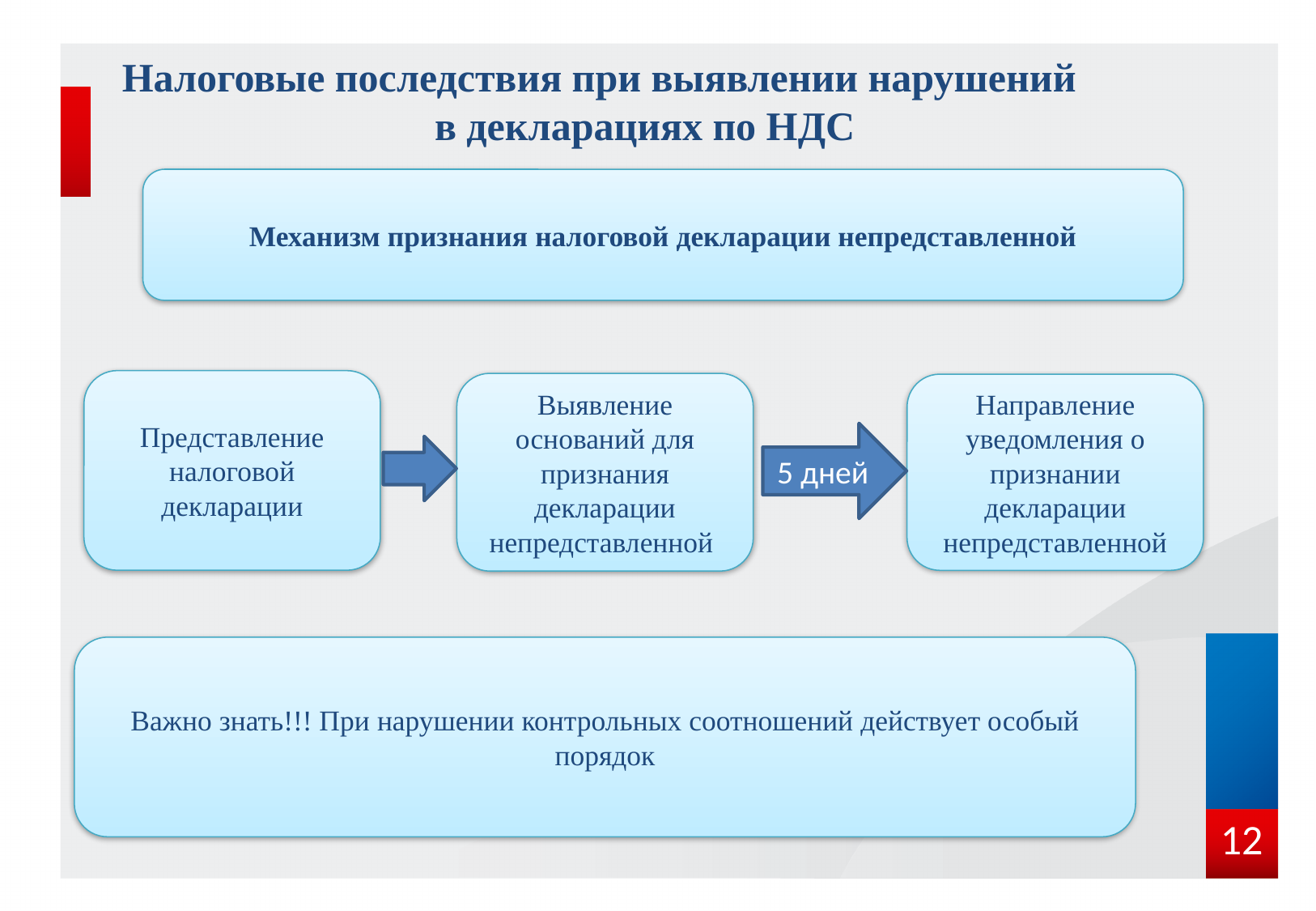

Налоговые последствия при выявлении нарушений          в декларациях по НДС
Механизм признания налоговой декларации непредставленной
Представление налоговой декларации
Выявление оснований для признания декларации непредставленной
Направление уведомления о признании декларации непредставленной
5 дней

Важно знать!!! При нарушении контрольных соотношений действует особый порядок
12